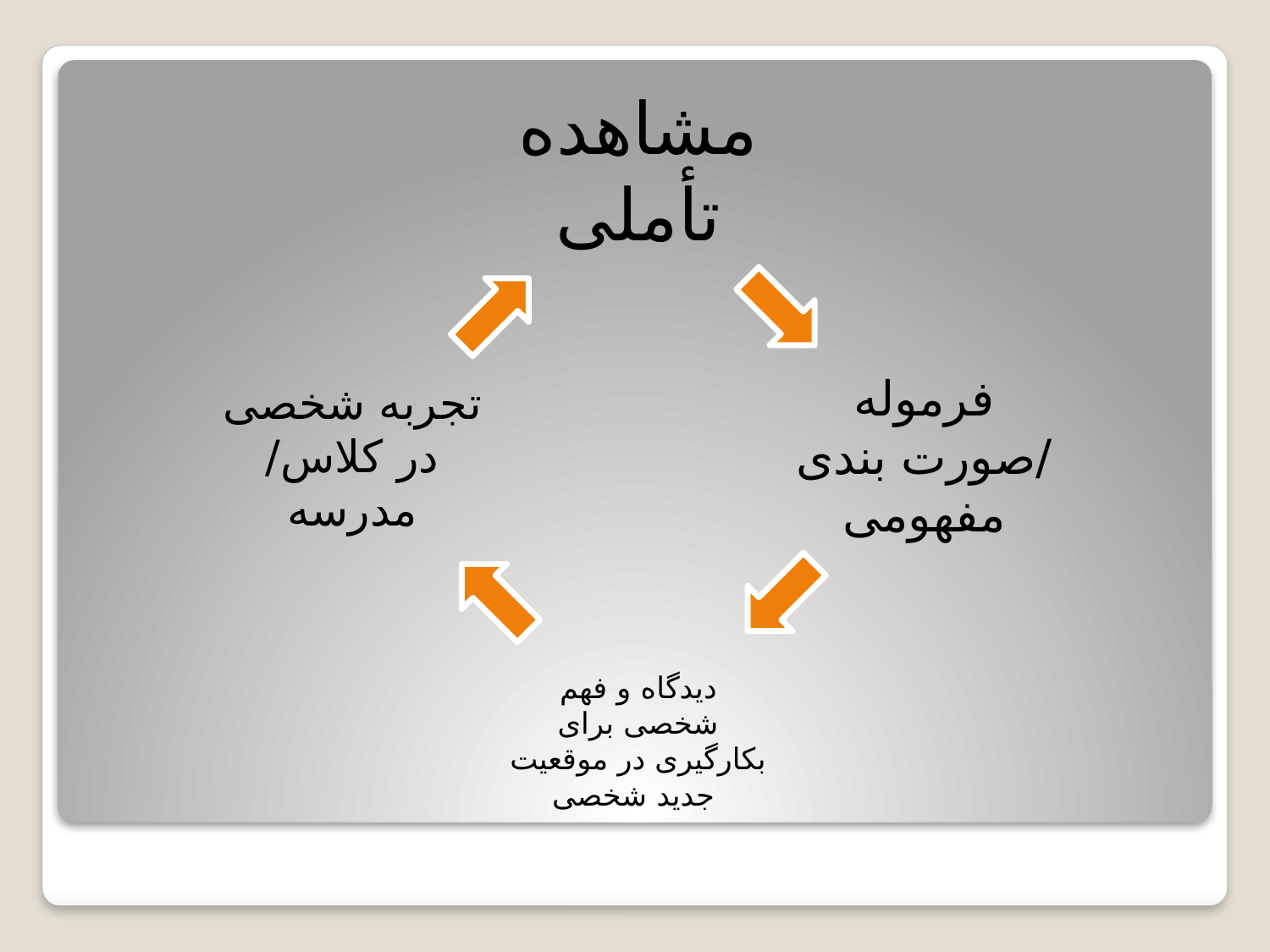

مشاهده تأملی
فرموله /صورت بندی مفهومی
دیدگاه و فهم شخصی برای بکارگیری در موقعیت جدید شخصی